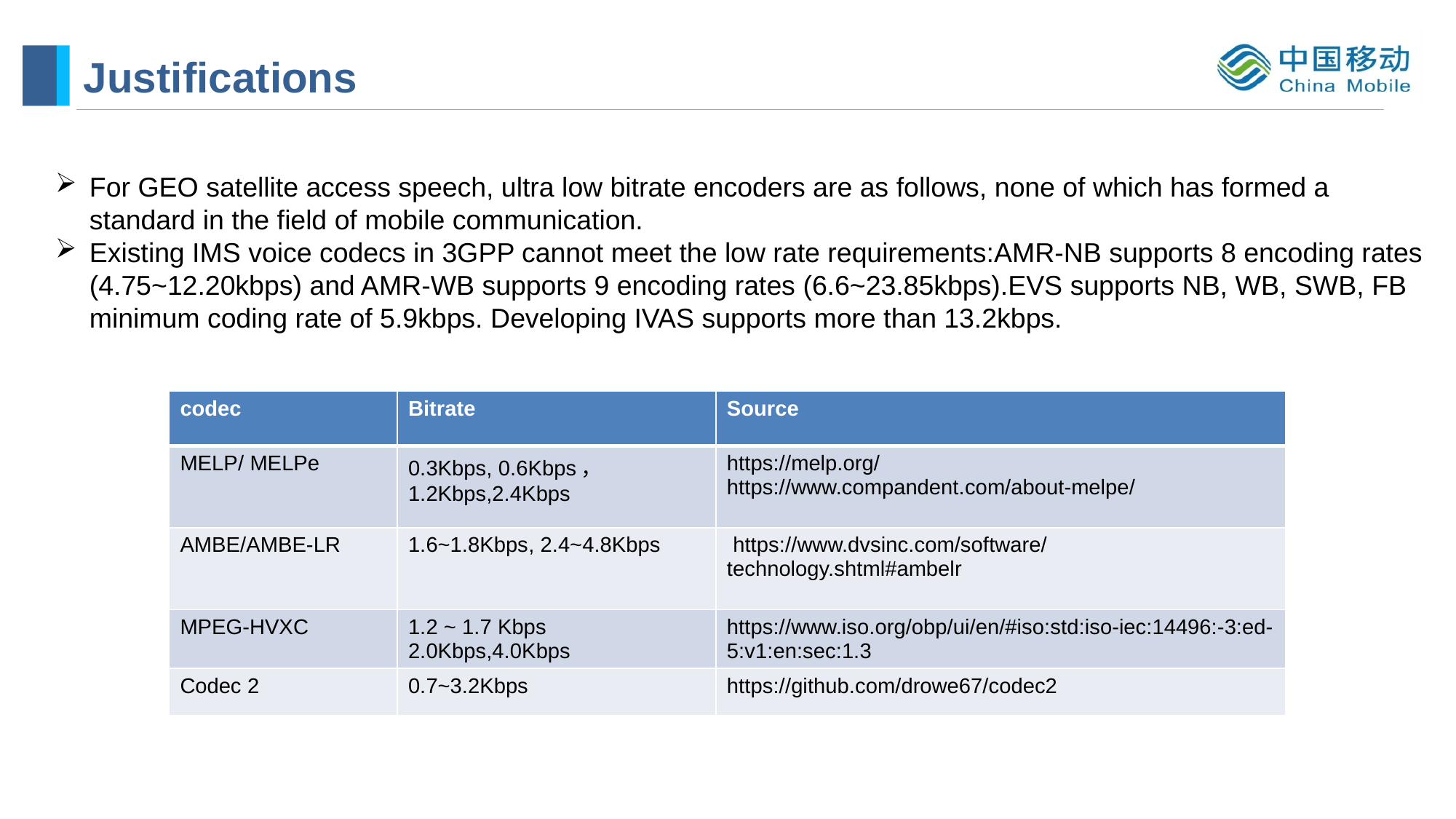

# Justifications
For GEO satellite access speech, ultra low bitrate encoders are as follows, none of which has formed a standard in the field of mobile communication.
Existing IMS voice codecs in 3GPP cannot meet the low rate requirements:AMR-NB supports 8 encoding rates (4.75~12.20kbps) and AMR-WB supports 9 encoding rates (6.6~23.85kbps).EVS supports NB, WB, SWB, FB minimum coding rate of 5.9kbps. Developing IVAS supports more than 13.2kbps.
| codec | Bitrate | Source |
| --- | --- | --- |
| MELP/ MELPe | 0.3Kbps, 0.6Kbps， 1.2Kbps,2.4Kbps | https://melp.org/ https://www.compandent.com/about-melpe/ |
| AMBE/AMBE-LR | 1.6~1.8Kbps, 2.4~4.8Kbps | https://www.dvsinc.com/software/technology.shtml#ambelr |
| MPEG-HVXC | 1.2 ~ 1.7 Kbps 2.0Kbps,4.0Kbps | https://www.iso.org/obp/ui/en/#iso:std:iso-iec:14496:-3:ed-5:v1:en:sec:1.3 |
| Codec 2 | 0.7~3.2Kbps | https://github.com/drowe67/codec2 |